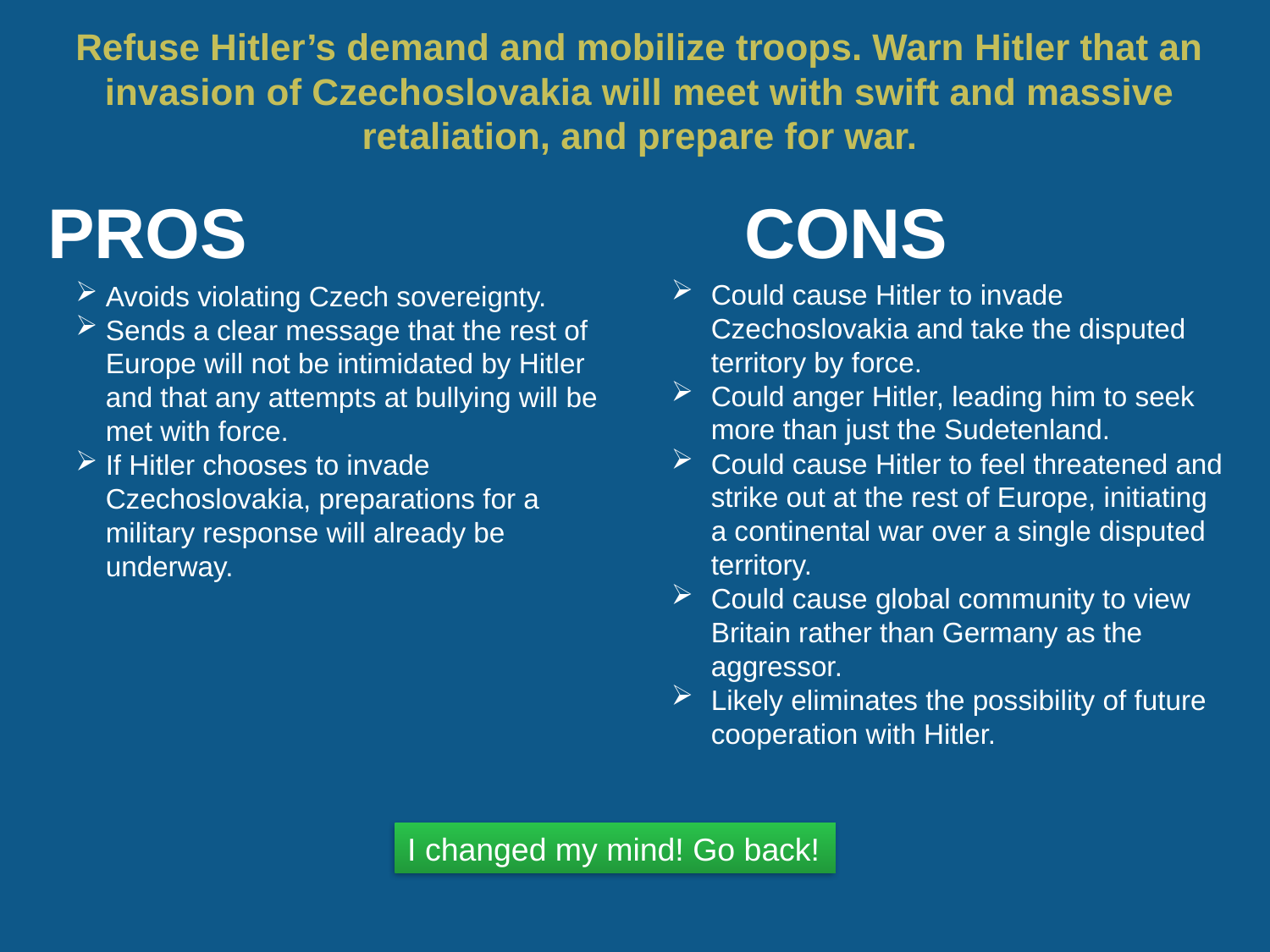

# Refuse Hitler’s demand and mobilize troops. Warn Hitler that an invasion of Czechoslovakia will meet with swift and massive retaliation, and prepare for war.
Could cause Hitler to invade Czechoslovakia and take the disputed territory by force.
Could anger Hitler, leading him to seek more than just the Sudetenland.
Could cause Hitler to feel threatened and strike out at the rest of Europe, initiating a continental war over a single disputed territory.
Could cause global community to view Britain rather than Germany as the aggressor.
Likely eliminates the possibility of future cooperation with Hitler.
Avoids violating Czech sovereignty.
Sends a clear message that the rest of Europe will not be intimidated by Hitler and that any attempts at bullying will be met with force.
If Hitler chooses to invade Czechoslovakia, preparations for a military response will already be underway.